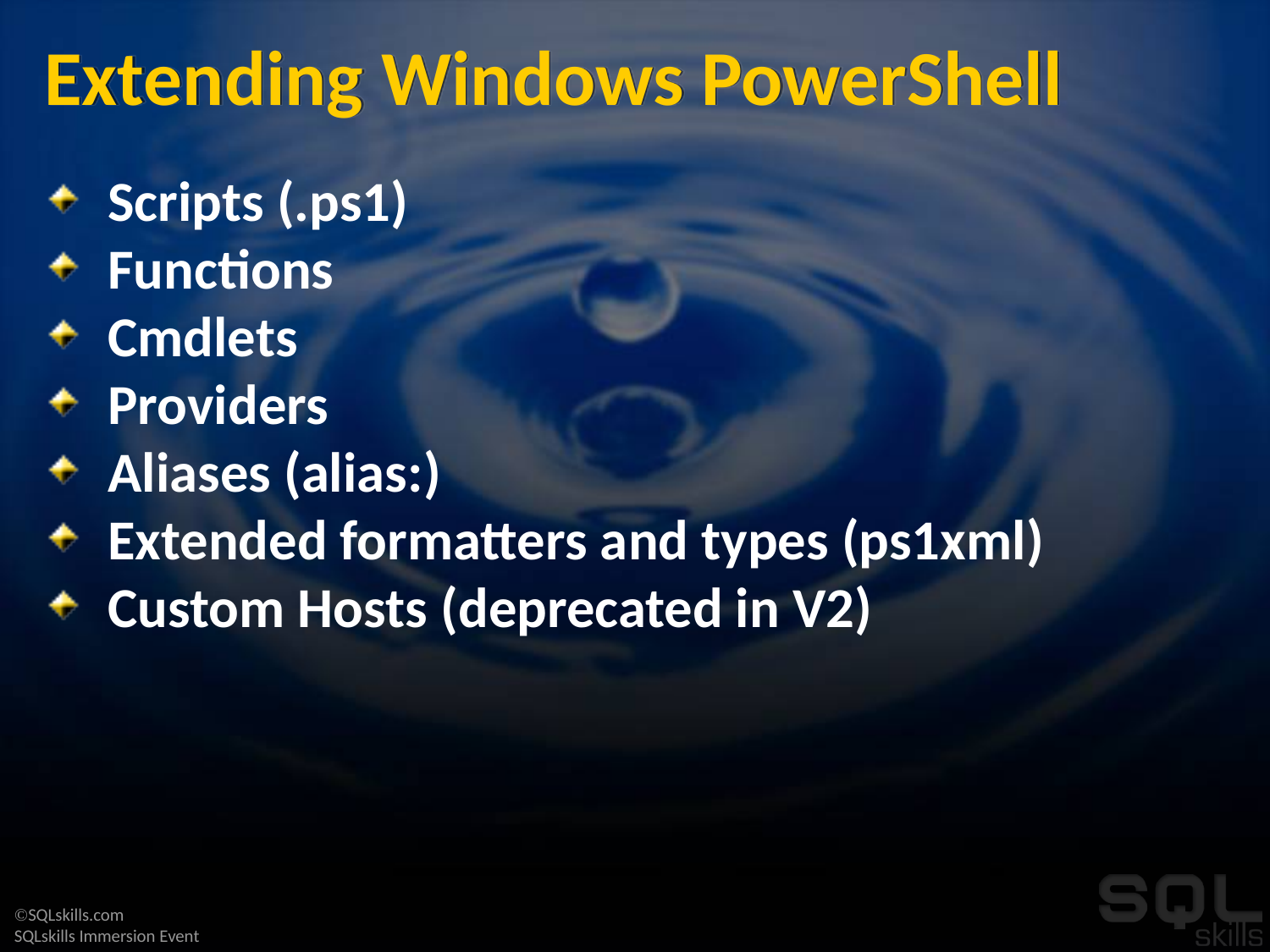

# Extending Windows PowerShell
Scripts (.ps1)
Functions
Cmdlets
Providers
Aliases (alias:)
Extended formatters and types (ps1xml)
Custom Hosts (deprecated in V2)